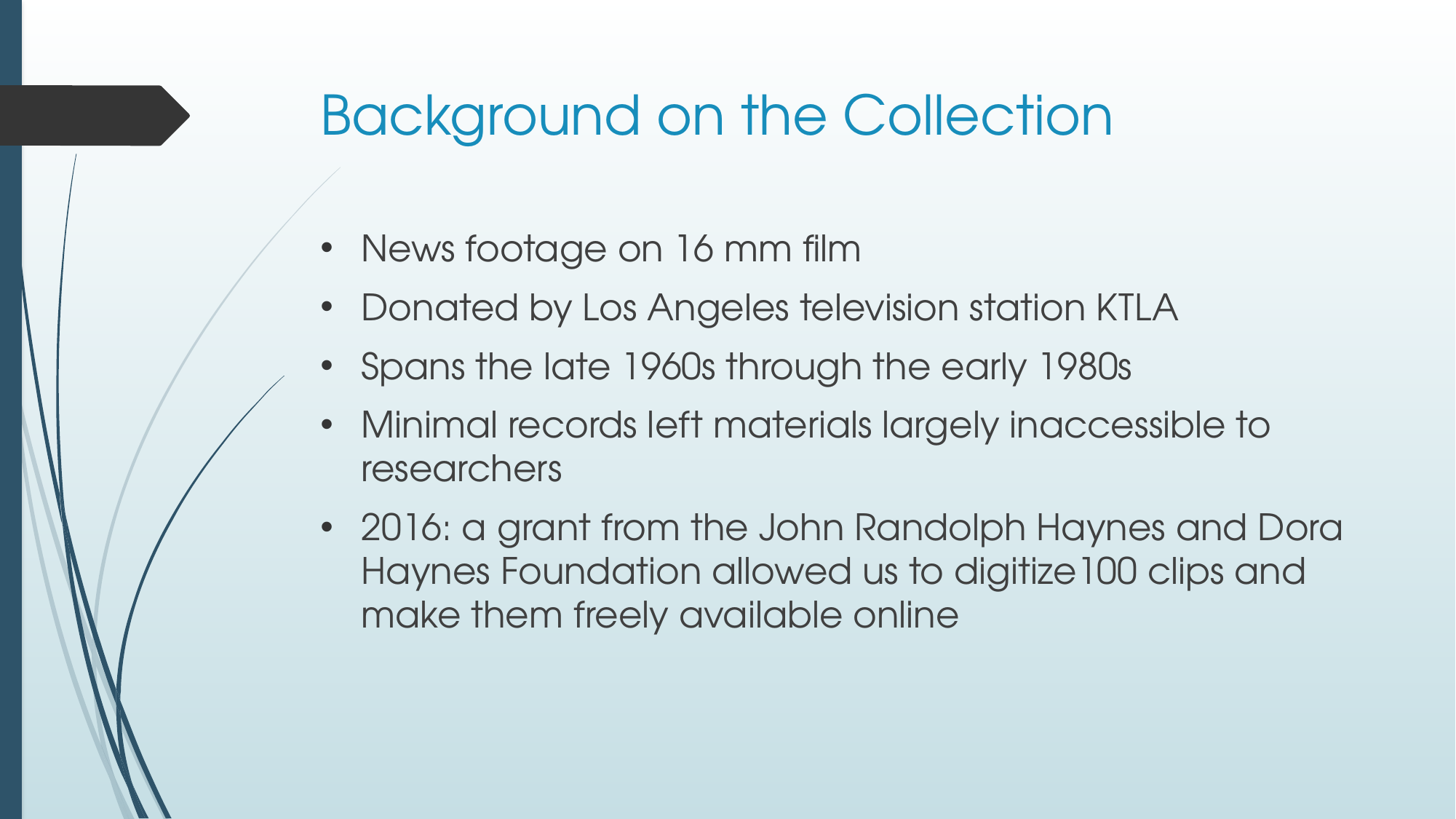

# Background on the Collection
News footage on 16 mm film
Donated by Los Angeles television station KTLA
Spans the late 1960s through the early 1980s
Minimal records left materials largely inaccessible to researchers
2016: a grant from the John Randolph Haynes and Dora Haynes Foundation allowed us to digitize100 clips and make them freely available online